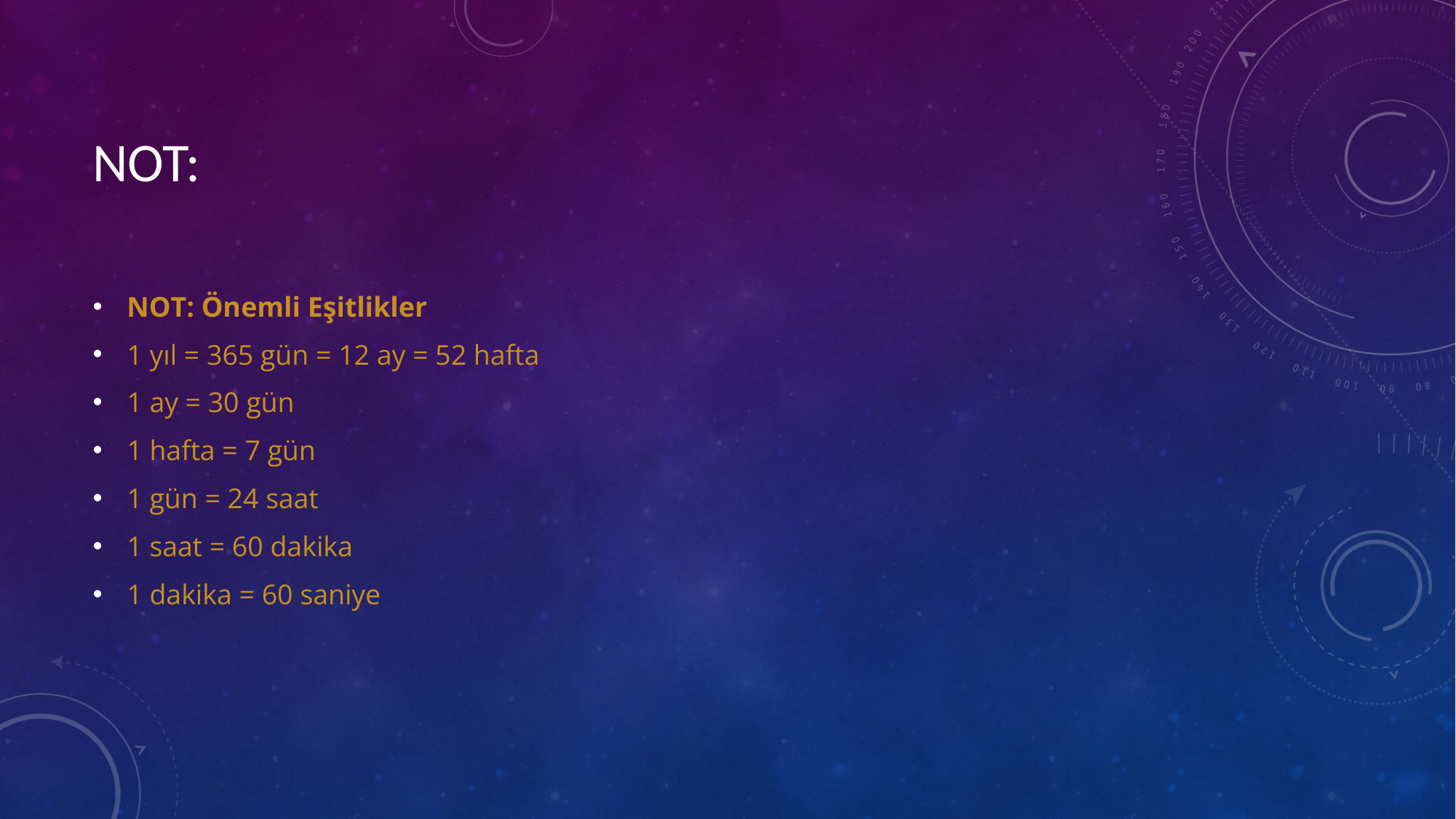

# Not:
NOT: Önemli Eşitlikler
1 yıl = 365 gün = 12 ay = 52 hafta
1 ay = 30 gün
1 hafta = 7 gün
1 gün = 24 saat
1 saat = 60 dakika
1 dakika = 60 saniye